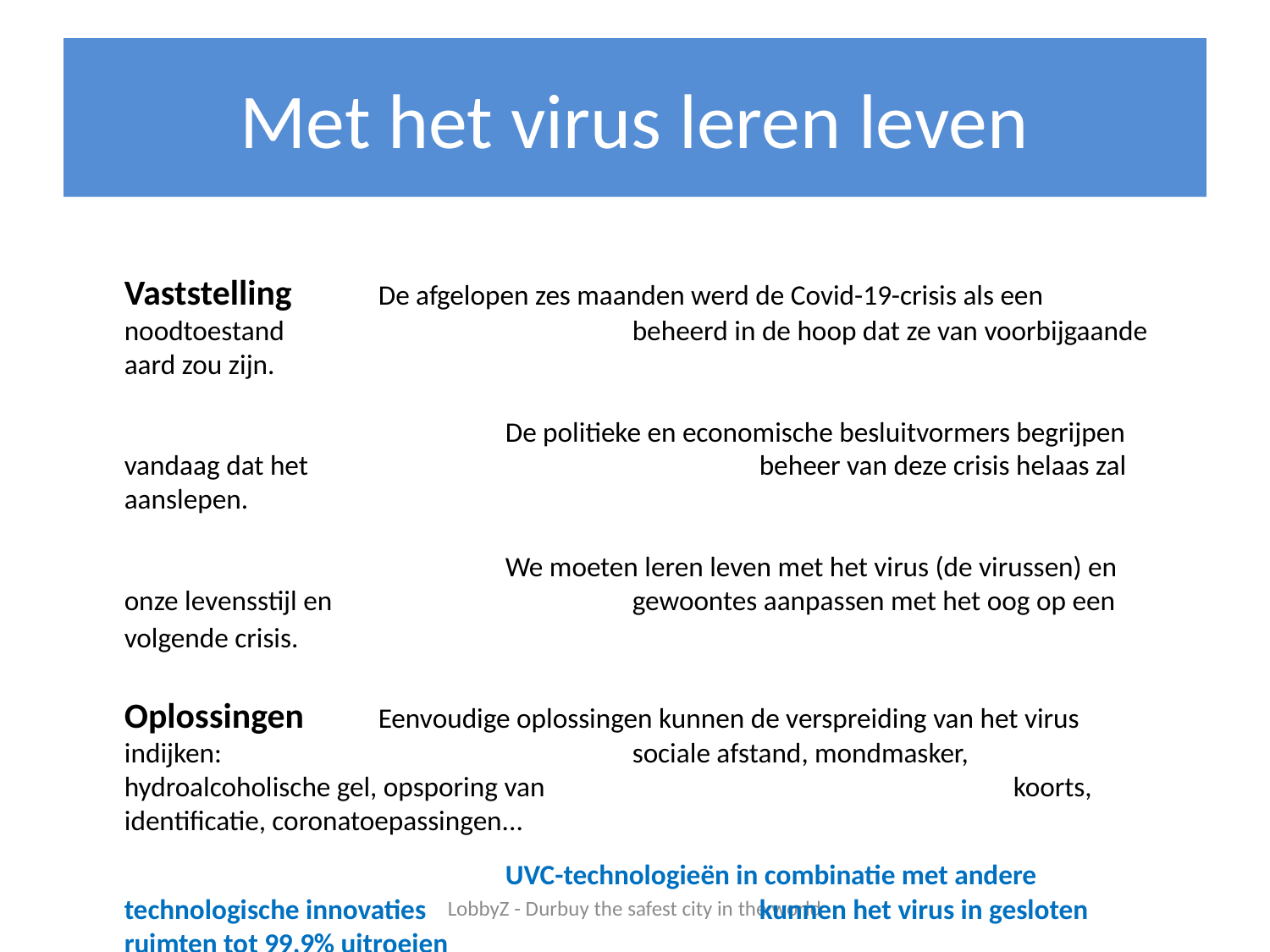

# Met het virus leren leven
Vaststelling	De afgelopen zes maanden werd de Covid-19-crisis als een noodtoestand 			beheerd in de hoop dat ze van voorbijgaande aard zou zijn.

			De politieke en economische besluitvormers begrijpen vandaag dat het 				beheer van deze crisis helaas zal aanslepen.

			We moeten leren leven met het virus (de virussen) en onze levensstijl en 			gewoontes aanpassen met het oog op een volgende crisis.

Oplossingen	Eenvoudige oplossingen kunnen de verspreiding van het virus indijken: 				sociale afstand, mondmasker, hydroalcoholische gel, opsporing van 				koorts, identificatie, coronatoepassingen...

			UVC-technologieën in combinatie met andere technologische innovaties 			kunnen het virus in gesloten ruimten tot 99,9% uitroeien 						(technologieën in bijlage 1).
LobbyZ - Durbuy the safest city in the world